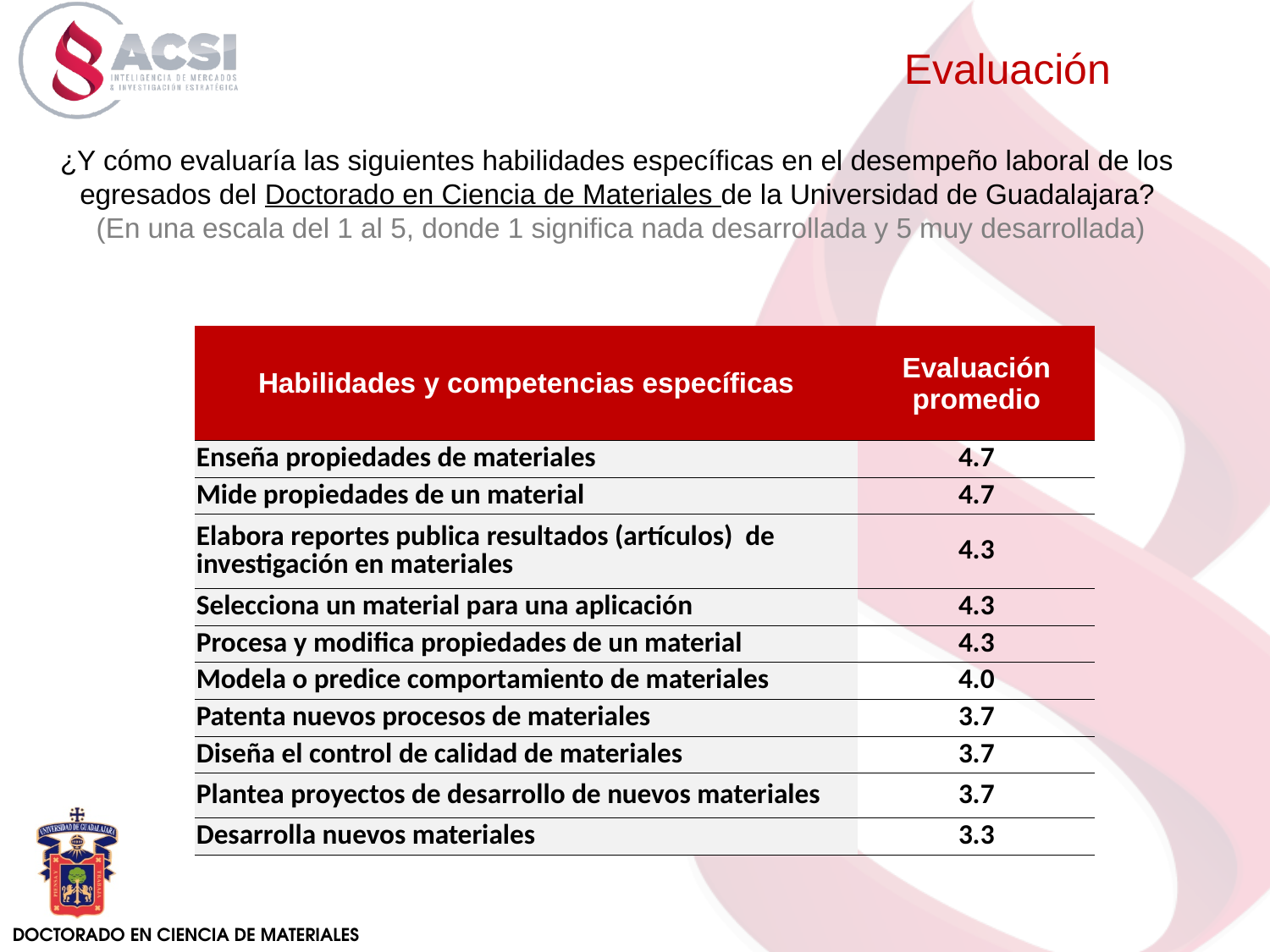

Evaluación
¿Y cómo evaluaría las siguientes habilidades específicas en el desempeño laboral de los egresados del Doctorado en Ciencia de Materiales de la Universidad de Guadalajara?
 (En una escala del 1 al 5, donde 1 significa nada desarrollada y 5 muy desarrollada)
| Habilidades y competencias específicas | Evaluación promedio |
| --- | --- |
| Enseña propiedades de materiales | 4.7 |
| Mide propiedades de un material | 4.7 |
| Elabora reportes publica resultados (artículos) de investigación en materiales | 4.3 |
| Selecciona un material para una aplicación | 4.3 |
| Procesa y modifica propiedades de un material | 4.3 |
| Modela o predice comportamiento de materiales | 4.0 |
| Patenta nuevos procesos de materiales | 3.7 |
| Diseña el control de calidad de materiales | 3.7 |
| Plantea proyectos de desarrollo de nuevos materiales | 3.7 |
| Desarrolla nuevos materiales | 3.3 |